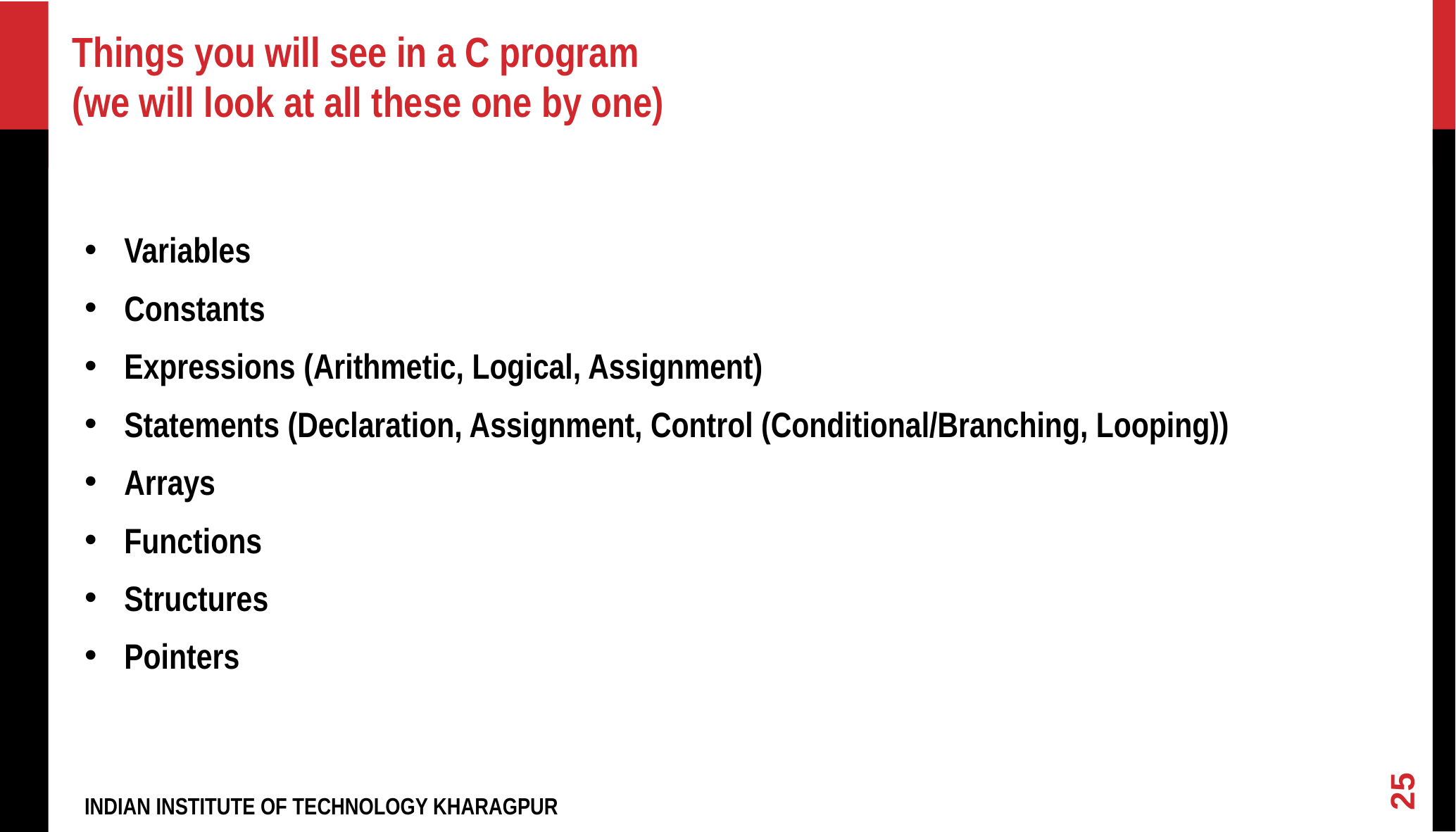

Things you will see in a C program
(we will look at all these one by one)
Variables
Constants
Expressions (Arithmetic, Logical, Assignment)
Statements (Declaration, Assignment, Control (Conditional/Branching, Looping))
Arrays
Functions
Structures
Pointers

25
INDIAN INSTITUTE OF TECHNOLOGY KHARAGPUR